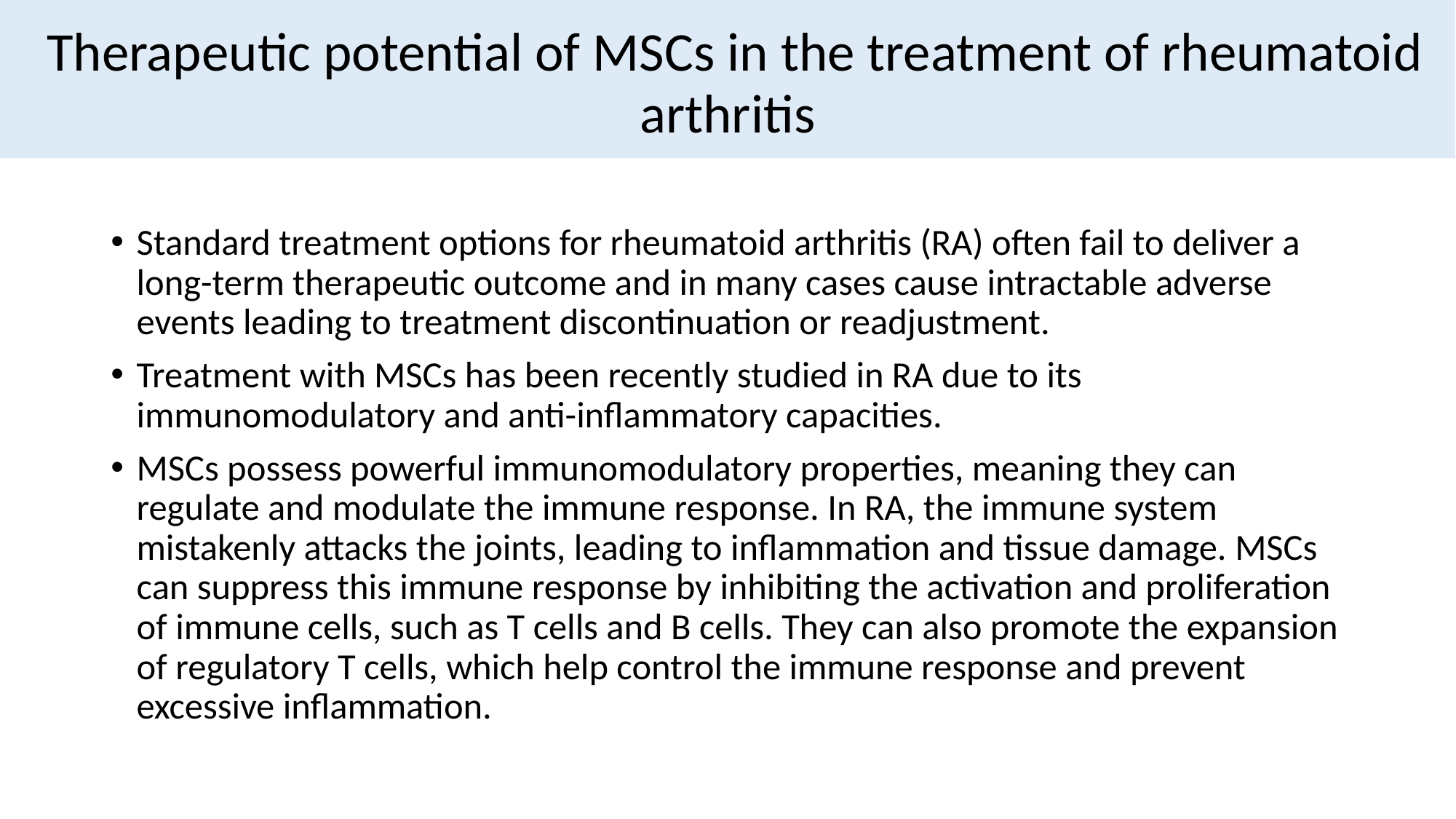

Therapeutic potential of MSCs in the treatment of rheumatoid arthritis
Standard treatment options for rheumatoid arthritis (RA) often fail to deliver a long-term therapeutic outcome and in many cases cause intractable adverse events leading to treatment discontinuation or readjustment.
Treatment with MSCs has been recently studied in RA due to its immunomodulatory and anti-inflammatory capacities.
MSCs possess powerful immunomodulatory properties, meaning they can regulate and modulate the immune response. In RA, the immune system mistakenly attacks the joints, leading to inflammation and tissue damage. MSCs can suppress this immune response by inhibiting the activation and proliferation of immune cells, such as T cells and B cells. They can also promote the expansion of regulatory T cells, which help control the immune response and prevent excessive inflammation.